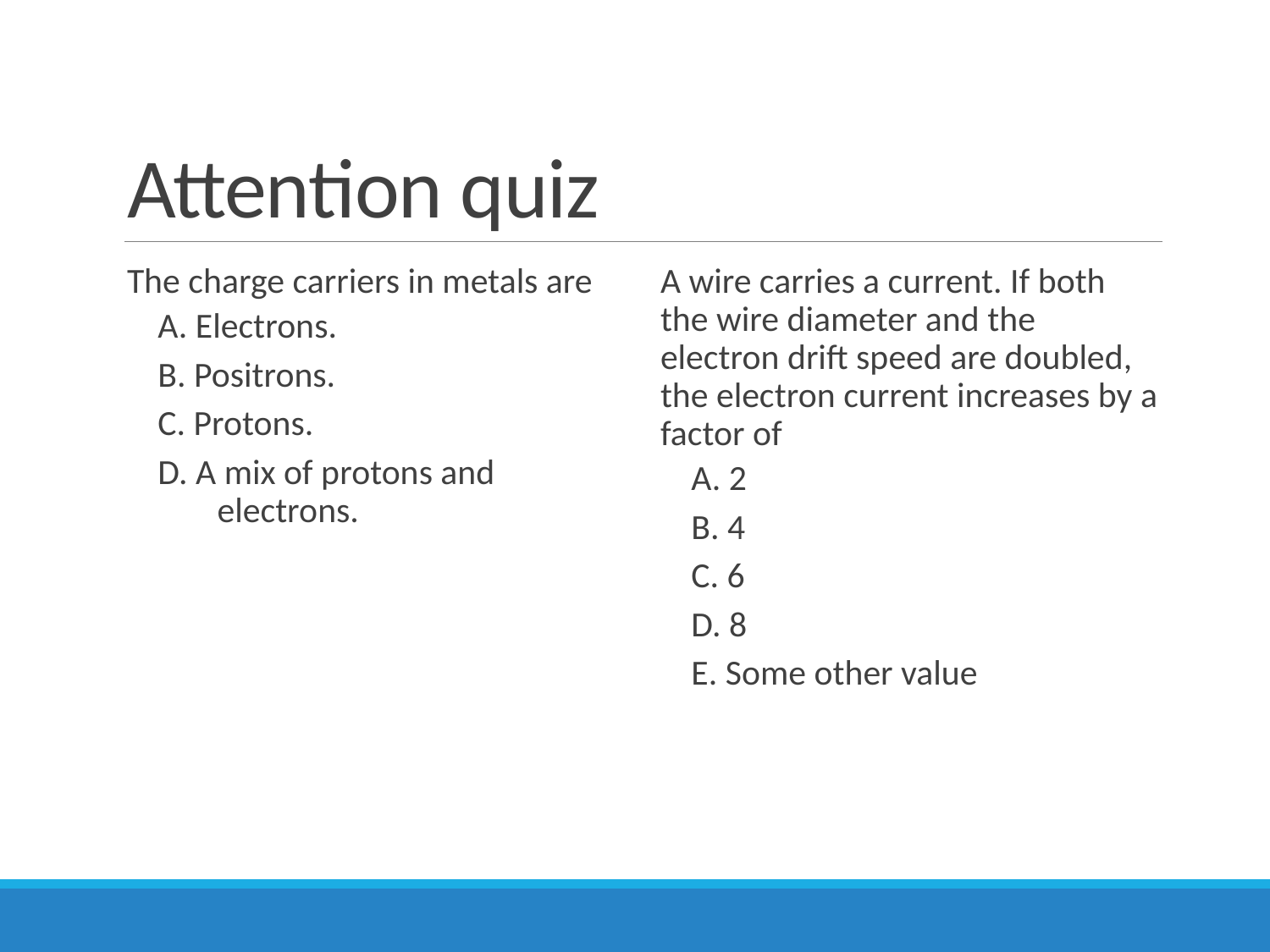

# Attention quiz
The charge carriers in metals are
A. Electrons.
B. Positrons.
C. Protons.
D. A mix of protons and electrons.

A wire carries a current. If both the wire diameter and the electron drift speed are doubled, the electron current increases by a factor of
A. 2
B. 4
C. 6
D. 8
E. Some other value